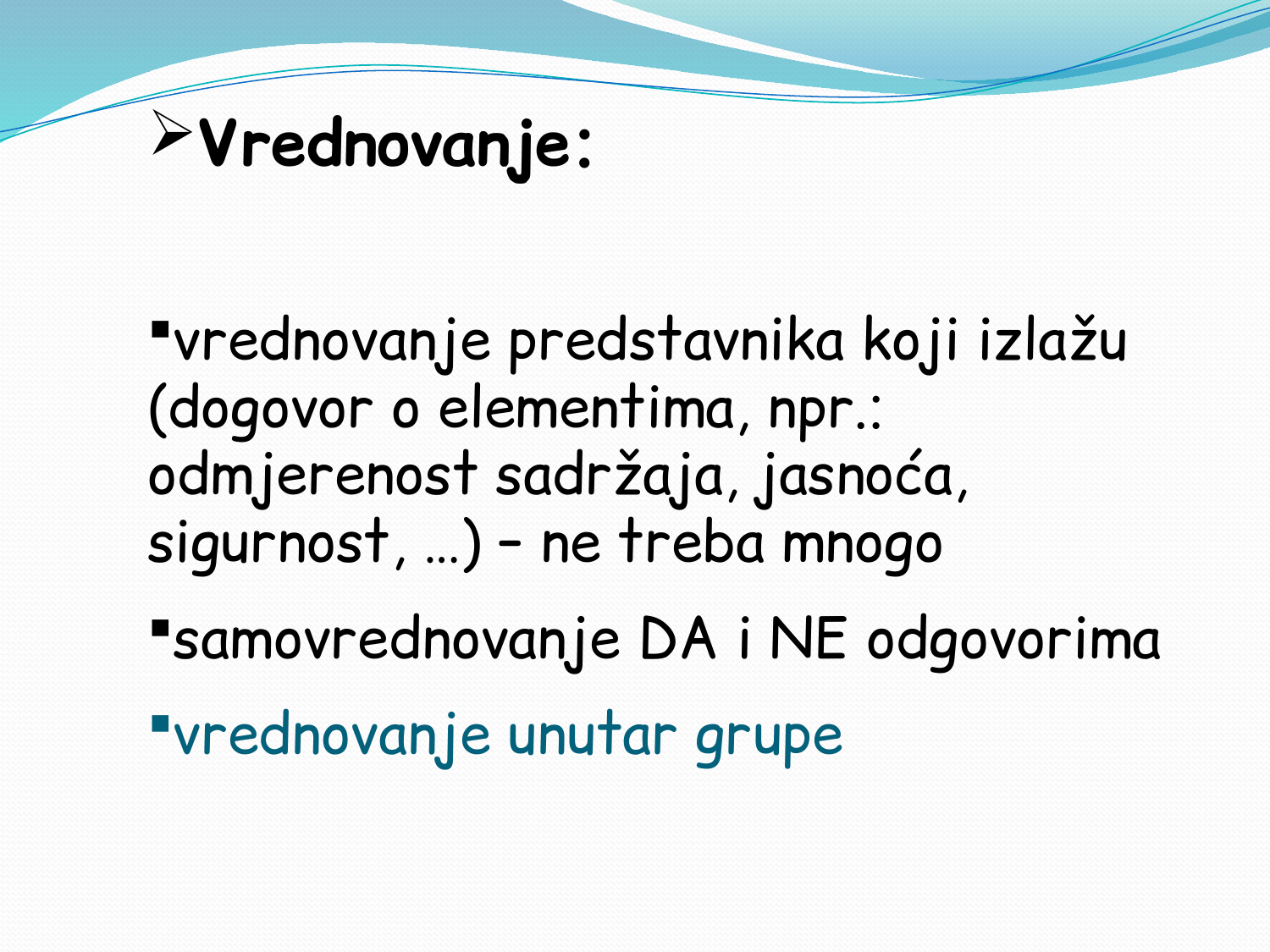

Vrednovanje:

vrednovanje predstavnika koji izlažu (dogovor o elementima, npr.: odmjerenost sadržaja, jasnoća, sigurnost, …) – ne treba mnogo
samovrednovanje DA i NE odgovorima
vrednovanje unutar grupe